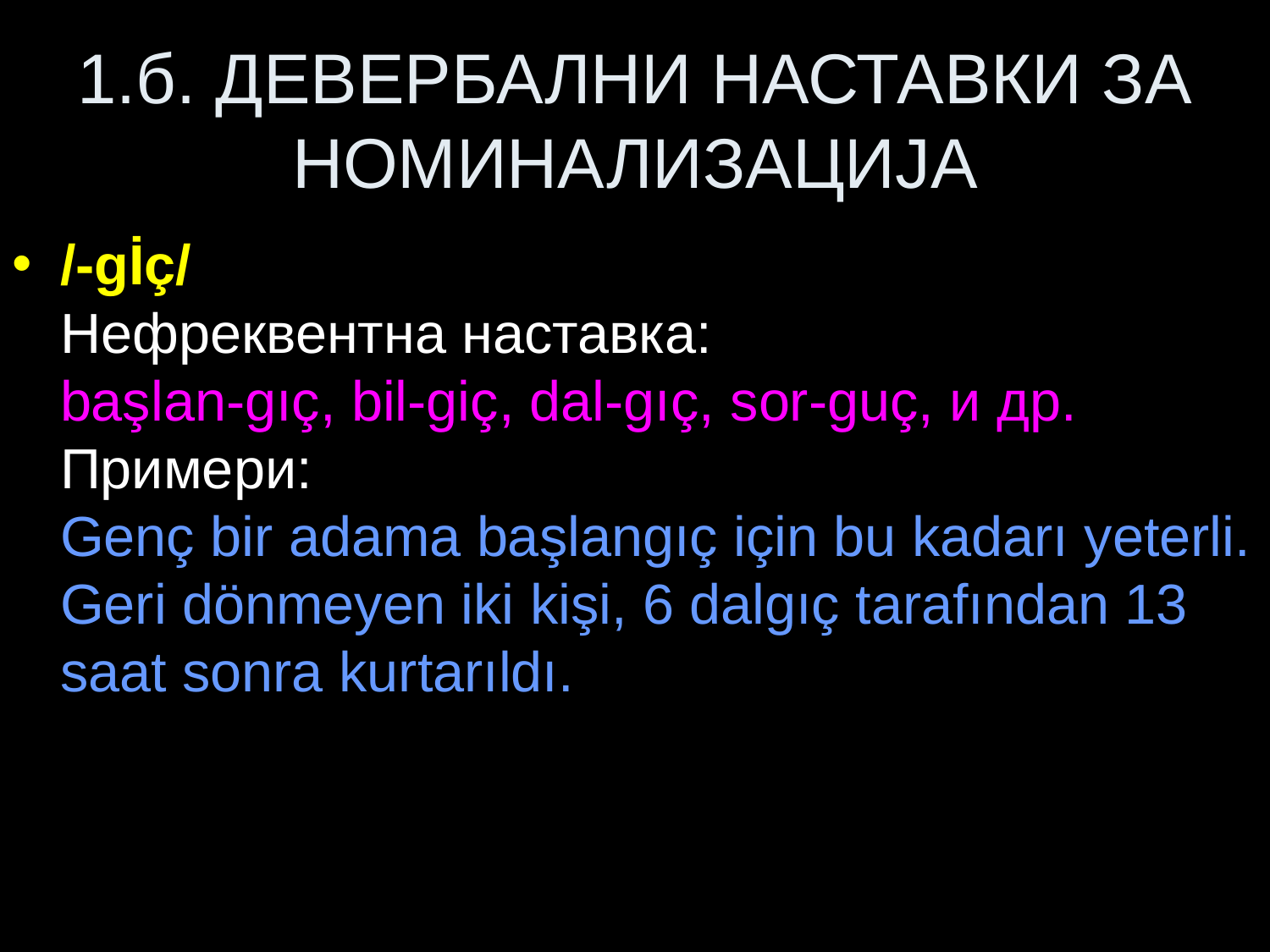

# 1.б. ДЕВЕРБАЛНИ НАСТАВКИ ЗА НОМИНАЛИЗАЦИЈА
/-gİç/
Нефреквентна наставка:
başlan-gıç, bil-giç, dal-gıç, sor-guç, и др.
Примери:
Genç bir adama başlangıç için bu kadarı yeterli.
Geri dönmeyen iki kişi, 6 dalgıç tarafından 13 saat sonra kurtarıldı.